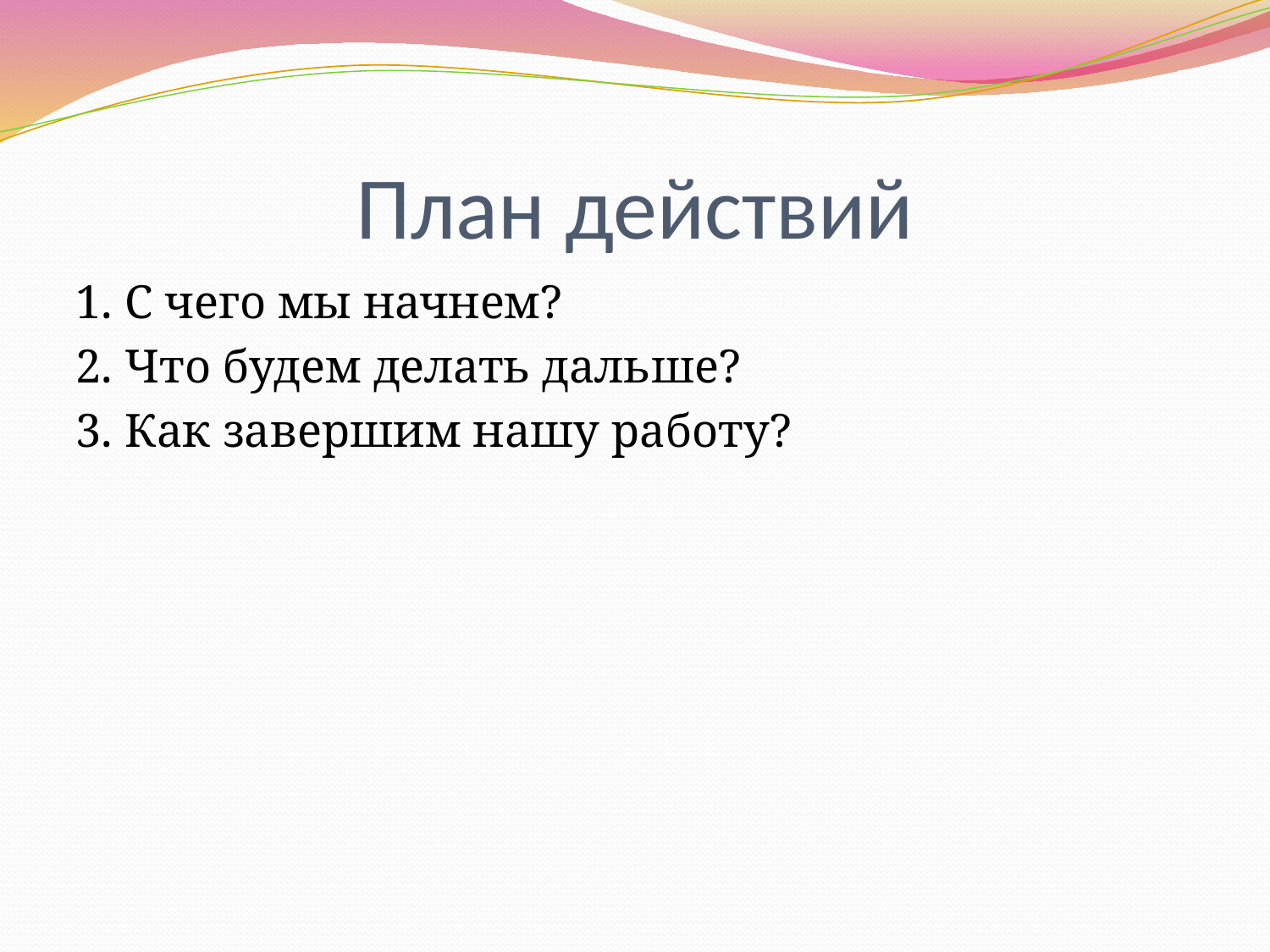

# План действий
1. С чего мы начнем?
2. Что будем делать дальше?
3. Как завершим нашу работу?